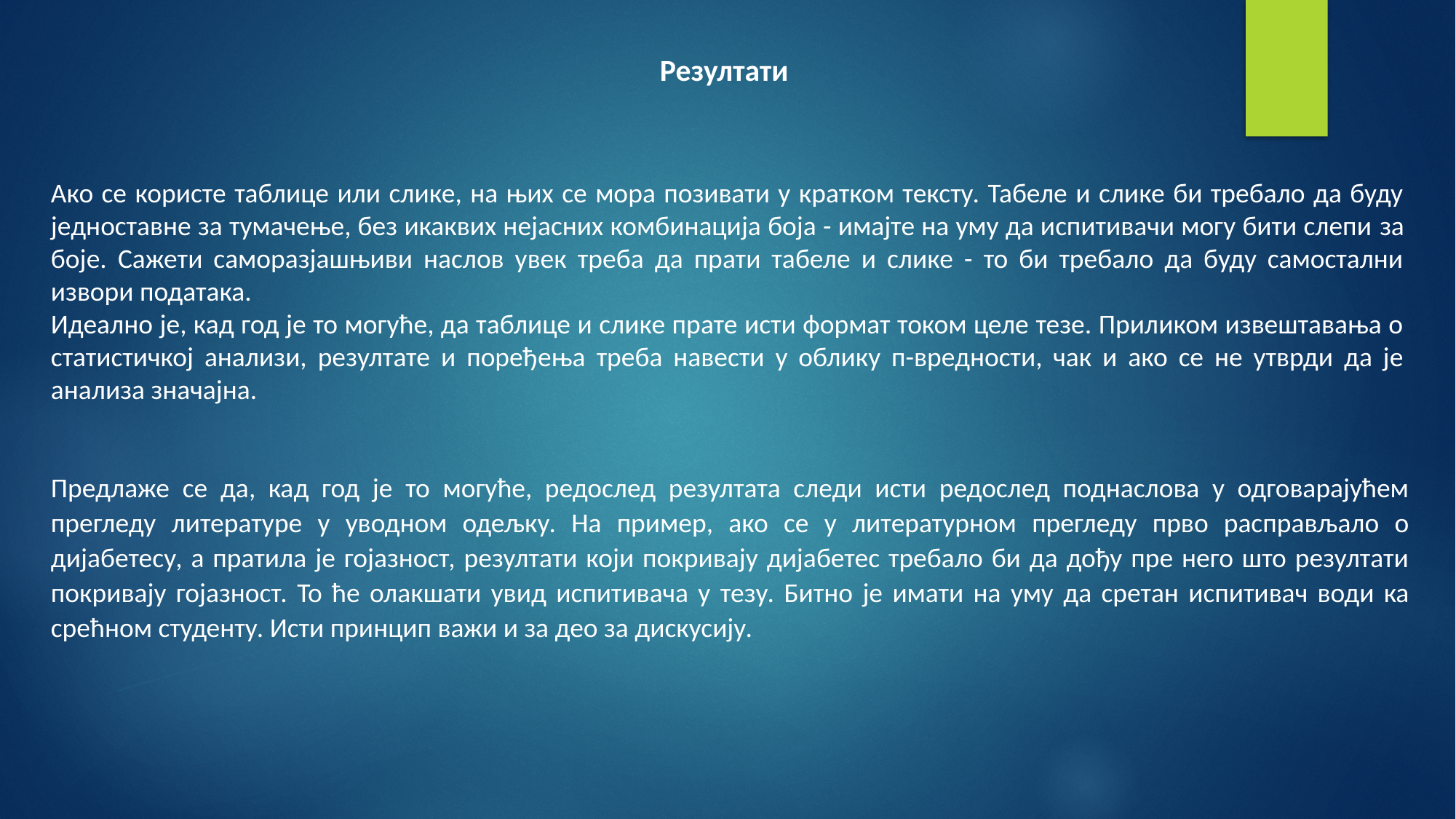

Резултати
Ако се користе таблице или слике, на њих се мора позивати у кратком тексту. Табеле и слике би требало да буду једноставне за тумачење, без икаквих нејасних комбинација боја - имајте на уму да испитивачи могу бити слепи за боје. Сажети саморазјашњиви наслов увек треба да прати табеле и слике - то би требало да буду самостални извори података.
Идеално је, кад год је то могуће, да таблице и слике прате исти формат током целе тезе. Приликом извештавања о статистичкој анализи, резултате и поређења треба навести у облику п-вредности, чак и ако се не утврди да је анализа значајна.
Предлаже се да, кад год је то могуће, редослед резултата следи исти редослед поднаслова у одговарајућем прегледу литературе у уводном одељку. На пример, ако се у литературном прегледу прво расправљало о дијабетесу, а пратила је гојазност, резултати који покривају дијабетес требало би да дођу пре него што резултати покривају гојазност. То ће олакшати увид испитивача у тезу. Битно је имати на уму да сретан испитивач води ка срећном студенту. Исти принцип важи и за део за дискусију.